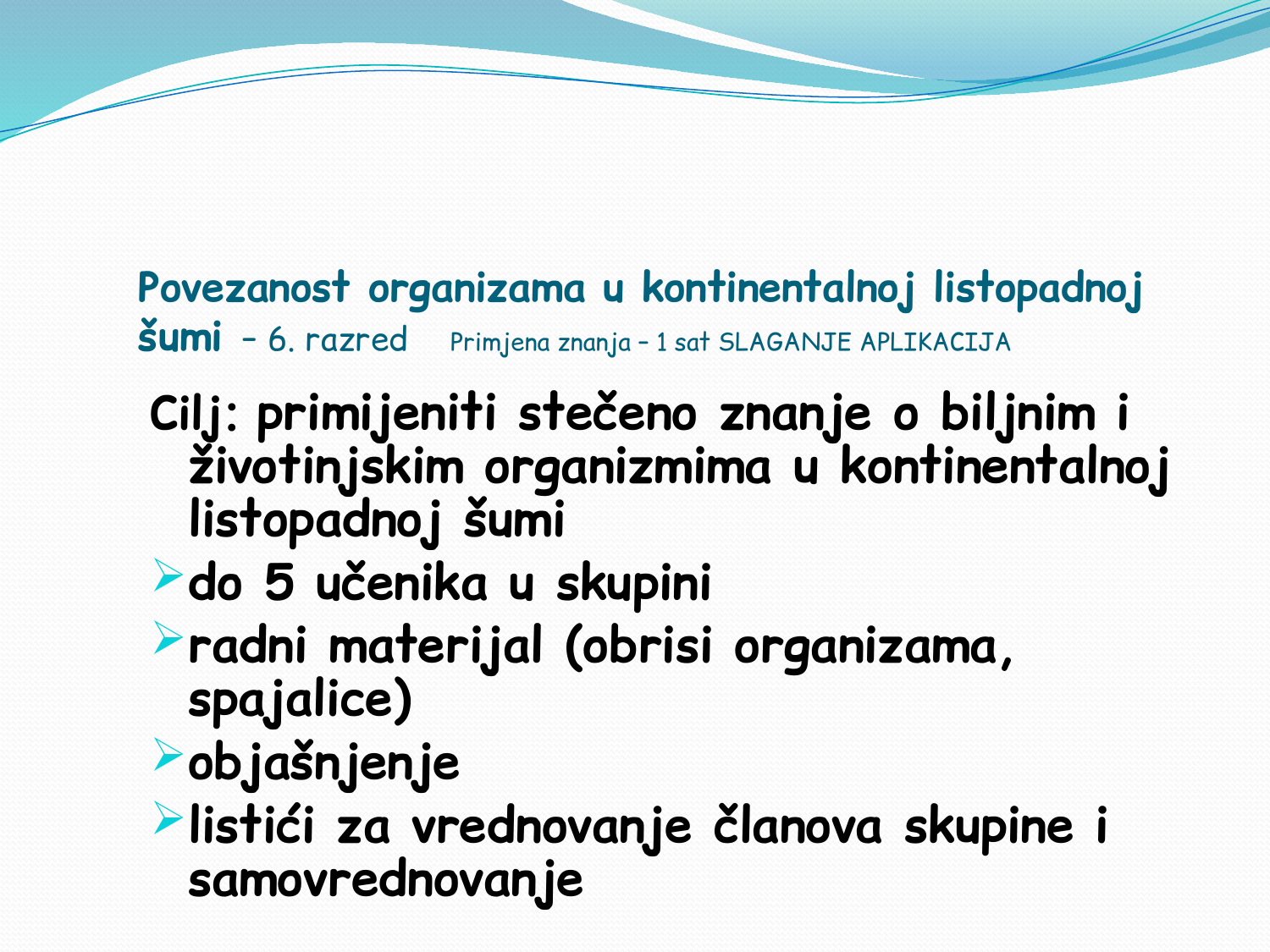

# Povezanost organizama u kontinentalnoj listopadnoj šumi - 6. razred  	  Primjena znanja – 1 sat SLAGANJE APLIKACIJA
Cilj: primijeniti stečeno znanje o biljnim i životinjskim organizmima u kontinentalnoj listopadnoj šumi
do 5 učenika u skupini
radni materijal (obrisi organizama, spajalice)
objašnjenje
listići za vrednovanje članova skupine i samovrednovanje